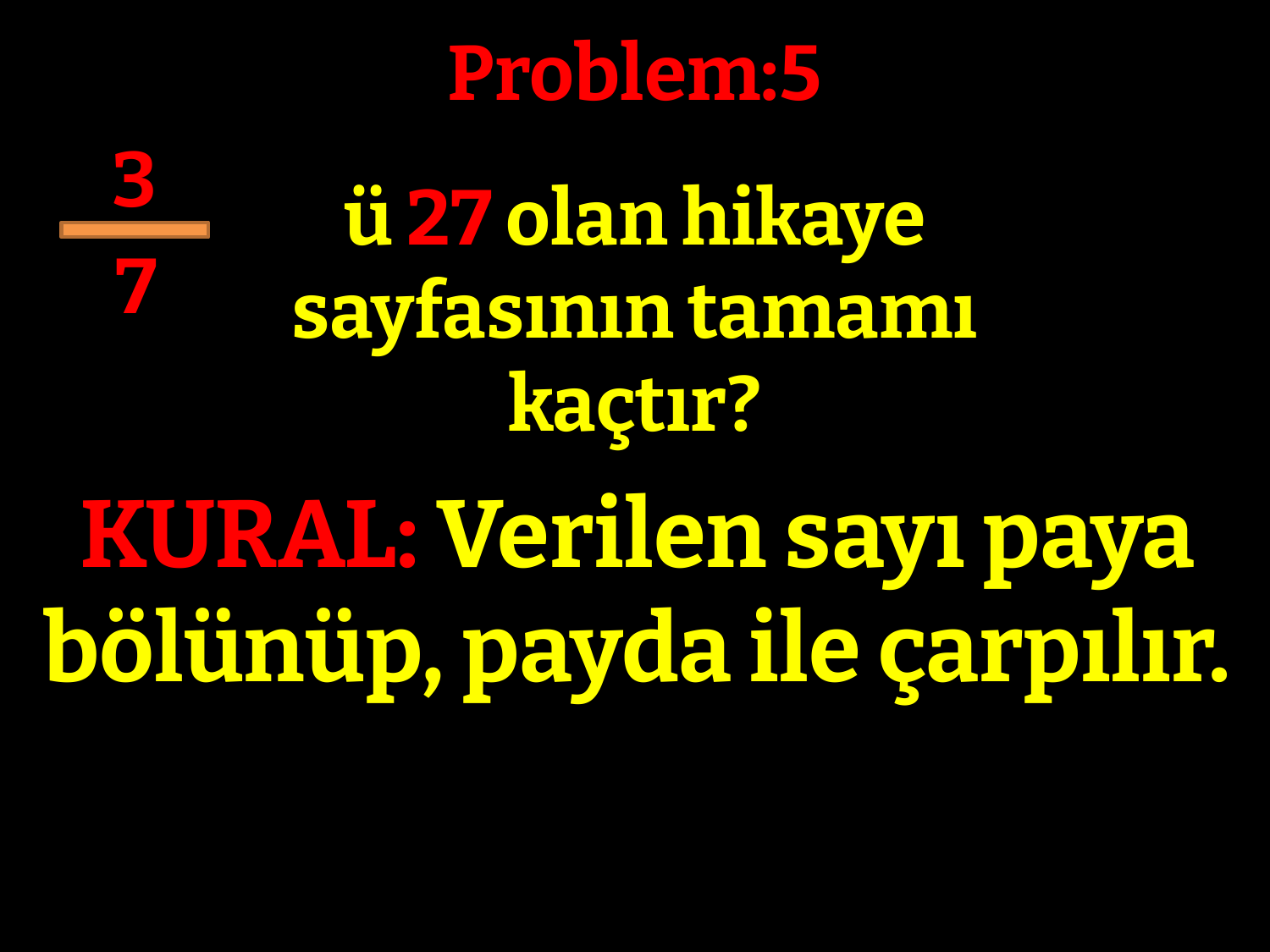

Problem:5
3
ü 27 olan hikaye sayfasının tamamı kaçtır?

7
#
KURAL: Verilen sayı paya bölünüp, payda ile çarpılır.